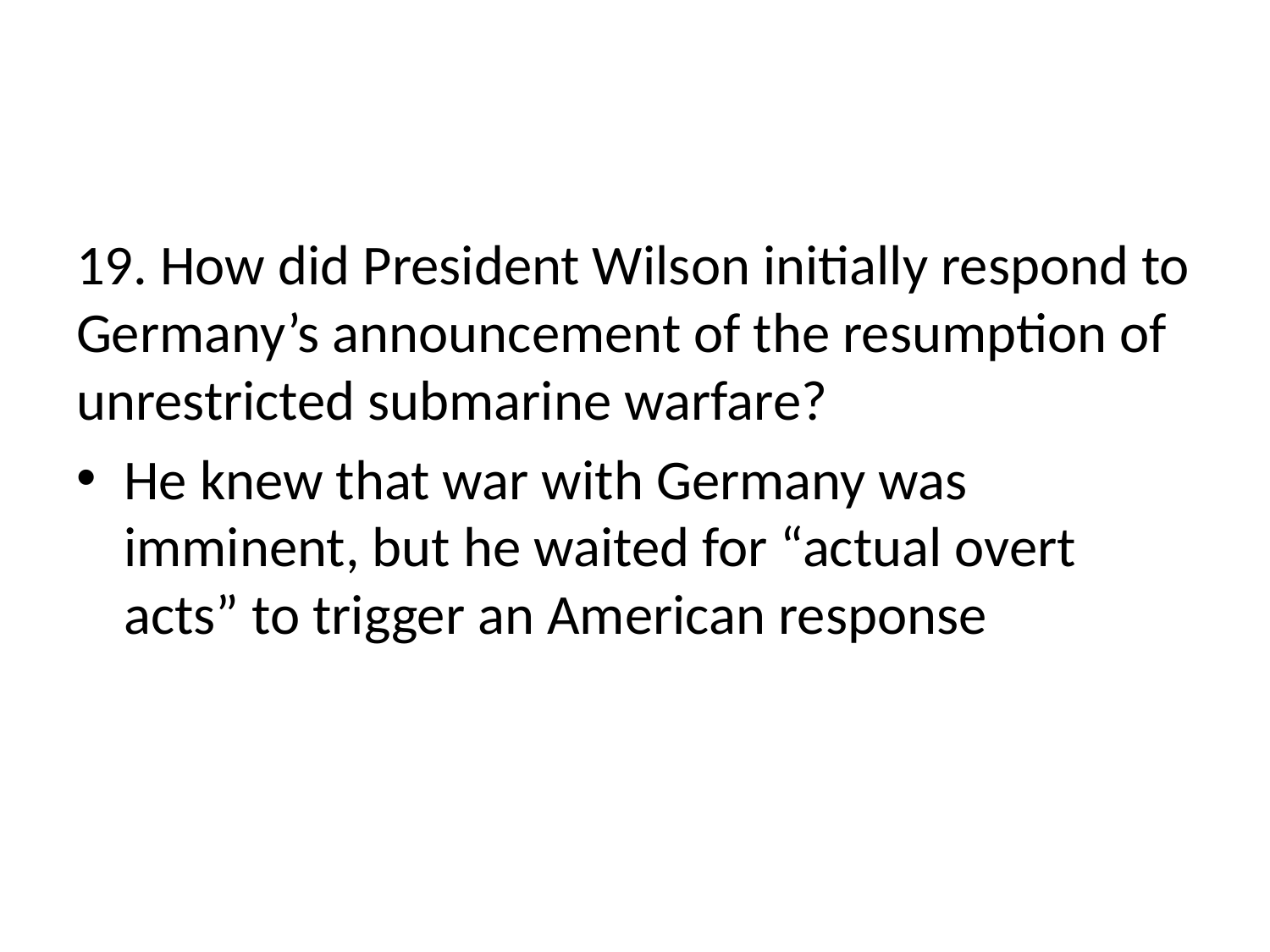

#
19. How did President Wilson initially respond to Germany’s announcement of the resumption of unrestricted submarine warfare?
He knew that war with Germany was imminent, but he waited for “actual overt acts” to trigger an American response